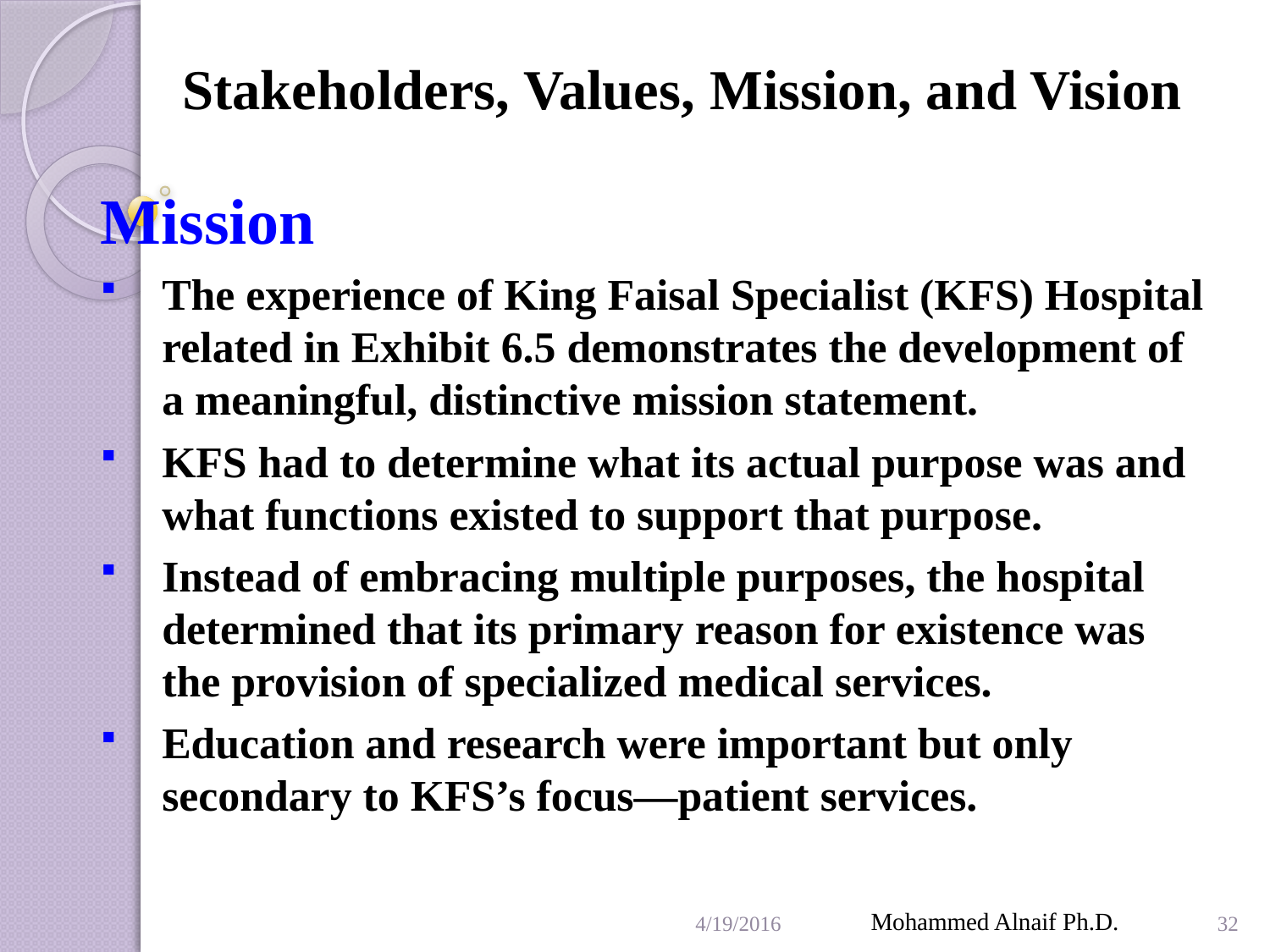

# Stakeholders, Values, Mission, and Vision
Mission
The experience of King Faisal Specialist (KFS) Hospital related in Exhibit 6.5 demonstrates the development of a meaningful, distinctive mission statement.
KFS had to determine what its actual purpose was and what functions existed to support that purpose.
Instead of embracing multiple purposes, the hospital determined that its primary reason for existence was the provision of specialized medical services.
Education and research were important but only secondary to KFS’s focus—patient services.
4/19/2016
Mohammed Alnaif Ph.D.
32